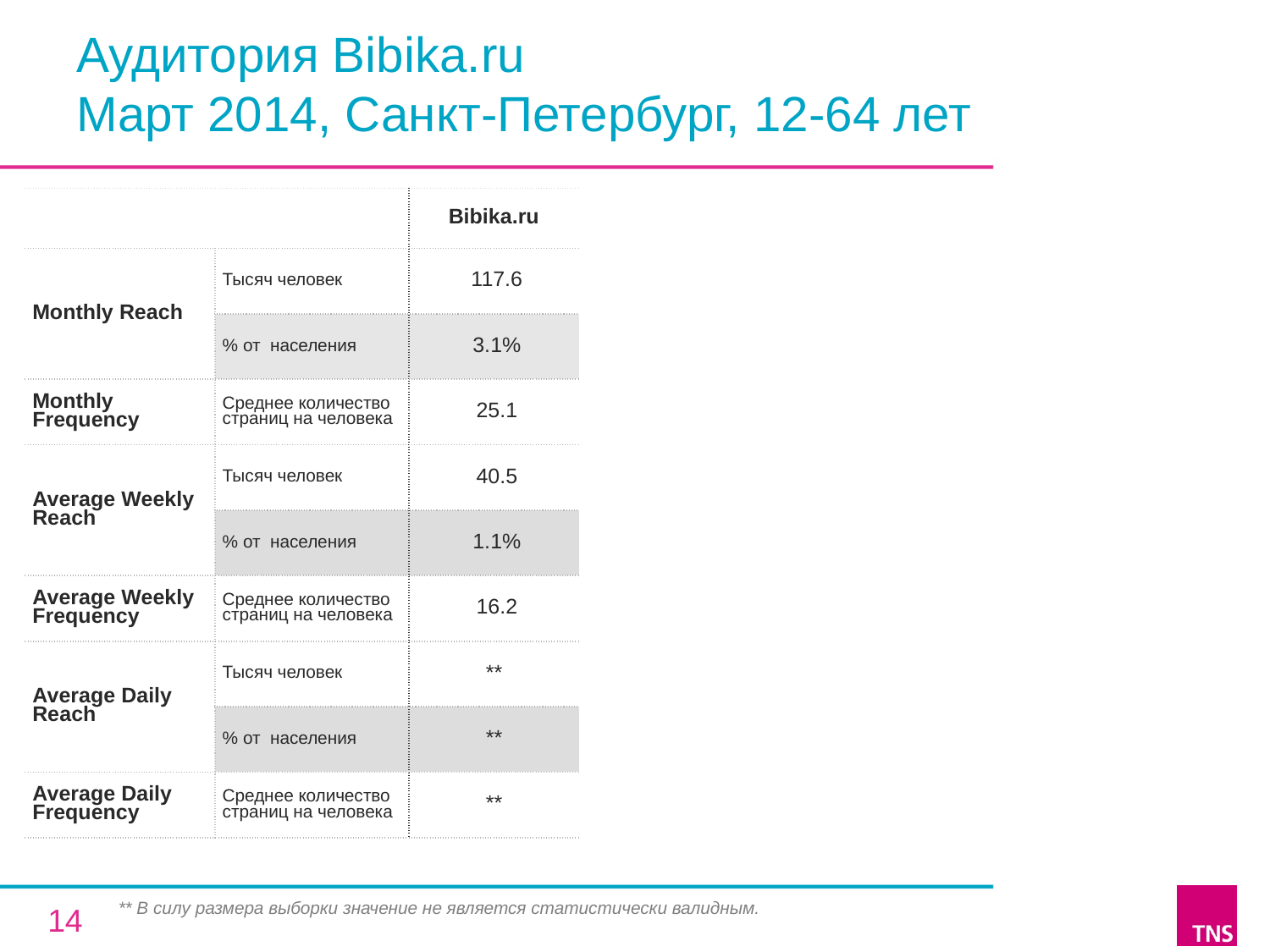

# Аудитория Bibika.ru Март 2014, Санкт-Петербург, 12-64 лет
|  |  | Bibika.ru |
| --- | --- | --- |
| Monthly Reach | Тысяч человек | 117.6 |
|  | % от населения | 3.1% |
| Monthly Frequency | Среднее количество страниц на человека | 25.1 |
| Average Weekly Reach | Тысяч человек | 40.5 |
|  | % от населения | 1.1% |
| Average Weekly Frequency | Среднее количество страниц на человека | 16.2 |
| Average Daily Reach | Тысяч человек | \*\* |
|  | % от населения | \*\* |
| Average Daily Frequency | Среднее количество страниц на человека | \*\* |
** В силу размера выборки значение не является статистически валидным.
14